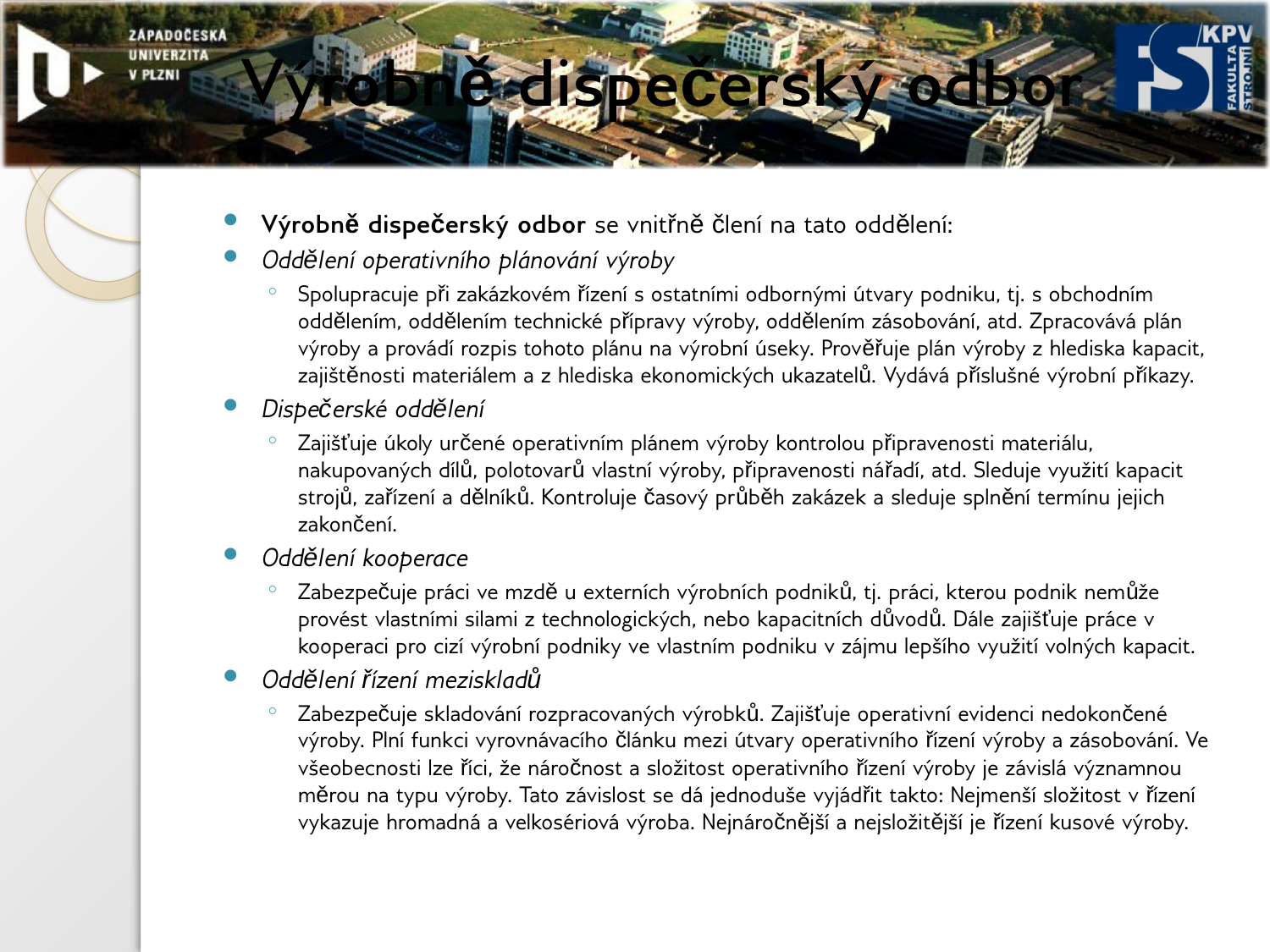

# Výrobně dispečerský odbor
Výrobně dispečerský odbor se vnitřně člení na tato oddělení:
Oddělení operativního plánování výroby
Spolupracuje při zakázkovém řízení s ostatními odbornými útvary podniku, tj. s obchodním oddělením, oddělením technické přípravy výroby, oddělením zásobování, atd. Zpracovává plán výroby a provádí rozpis tohoto plánu na výrobní úseky. Prověřuje plán výroby z hlediska kapacit, zajištěnosti materiálem a z hlediska ekonomických ukazatelů. Vydává příslušné výrobní příkazy.
Dispečerské oddělení
Zajišťuje úkoly určené operativním plánem výroby kontrolou připravenosti materiálu, nakupovaných dílů, polotovarů vlastní výroby, připravenosti nářadí, atd. Sleduje využití kapacit strojů, zařízení a dělníků. Kontroluje časový průběh zakázek a sleduje splnění termínu jejich zakončení.
Oddělení kooperace
Zabezpečuje práci ve mzdě u externích výrobních podniků, tj. práci, kterou podnik nemůže provést vlastními silami z technologických, nebo kapacitních důvodů. Dále zajišťuje práce v kooperaci pro cizí výrobní podniky ve vlastním podniku v zájmu lepšího využití volných kapacit.
Oddělení řízení meziskladů
Zabezpečuje skladování rozpracovaných výrobků. Zajišťuje operativní evidenci nedokončené výroby. Plní funkci vyrovnávacího článku mezi útvary operativního řízení výroby a zásobování. Ve všeobecnosti lze říci, že náročnost a složitost operativního řízení výroby je závislá významnou měrou na typu výroby. Tato závislost se dá jednoduše vyjádřit takto: Nejmenší složitost v řízení vykazuje hromadná a velkosériová výroba. Nejnáročnější a nejsložitější je řízení kusové výroby.